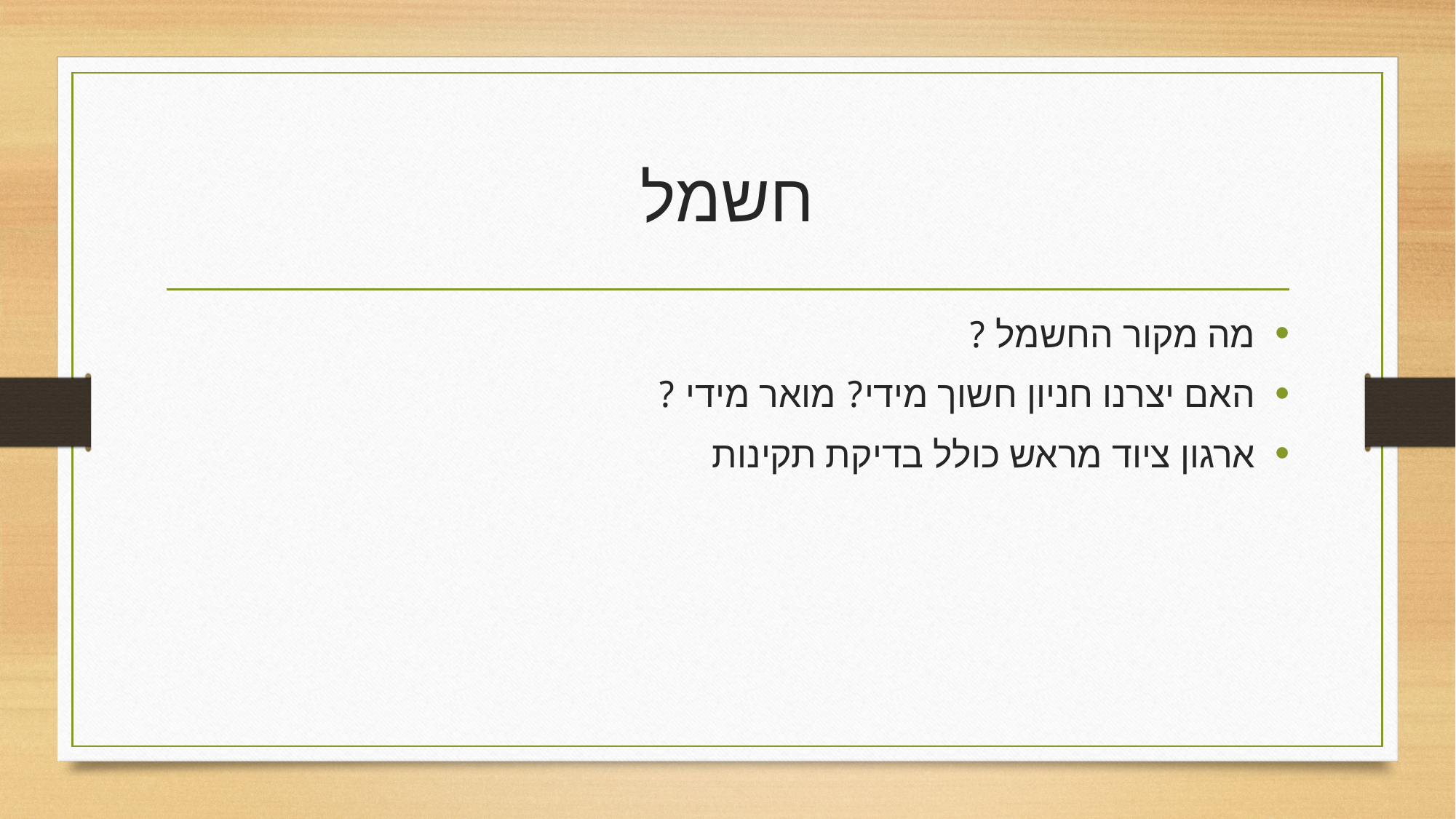

# חשמל
מה מקור החשמל ?
האם יצרנו חניון חשוך מידי? מואר מידי ?
ארגון ציוד מראש כולל בדיקת תקינות